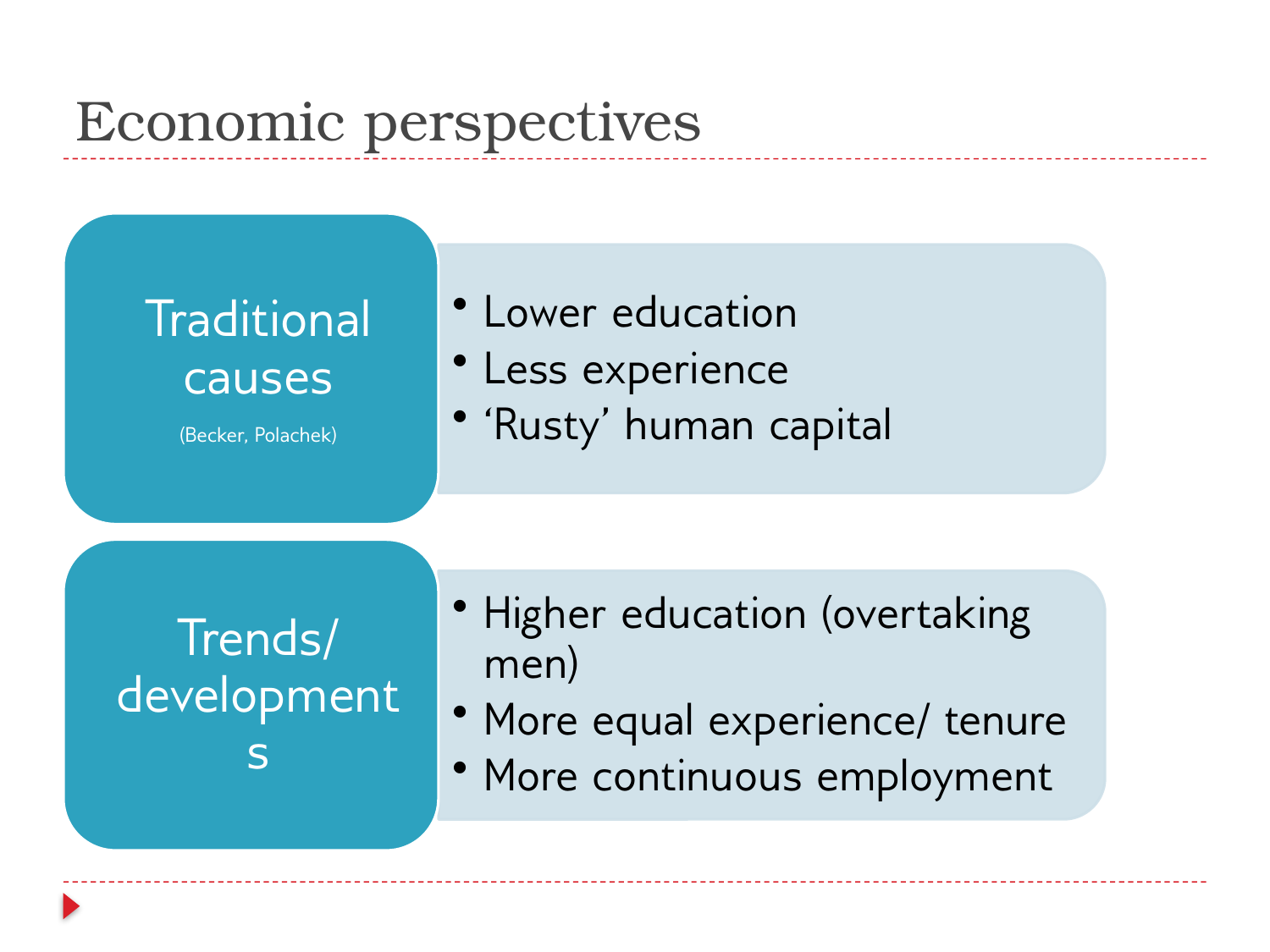

# Economic perspectives
Lower education
Less experience
‘Rusty’ human capital
Traditional causes
(Becker, Polachek)
Higher education (overtaking men)
More equal experience/ tenure
More continuous employment
Trends/ developments